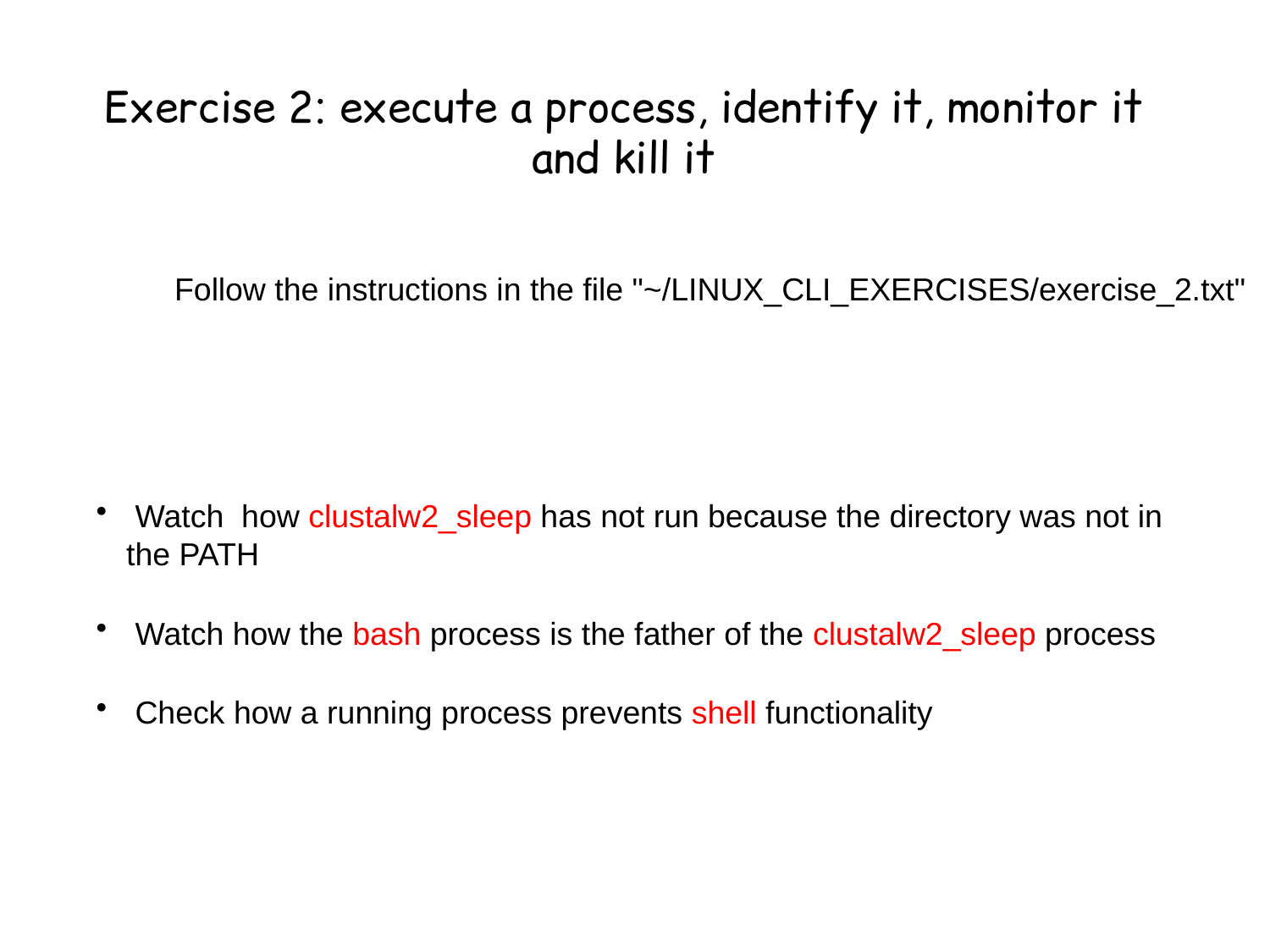

Exercise 2: execute a process, identify it, monitor it and kill it
Follow the instructions in the file "~/LINUX_CLI_EXERCISES/exercise_2.txt"
 Watch  how clustalw2_sleep has not run because the directory was not in the PATH
 Watch how the bash process is the father of the clustalw2_sleep process
 Check how a running process prevents shell functionality